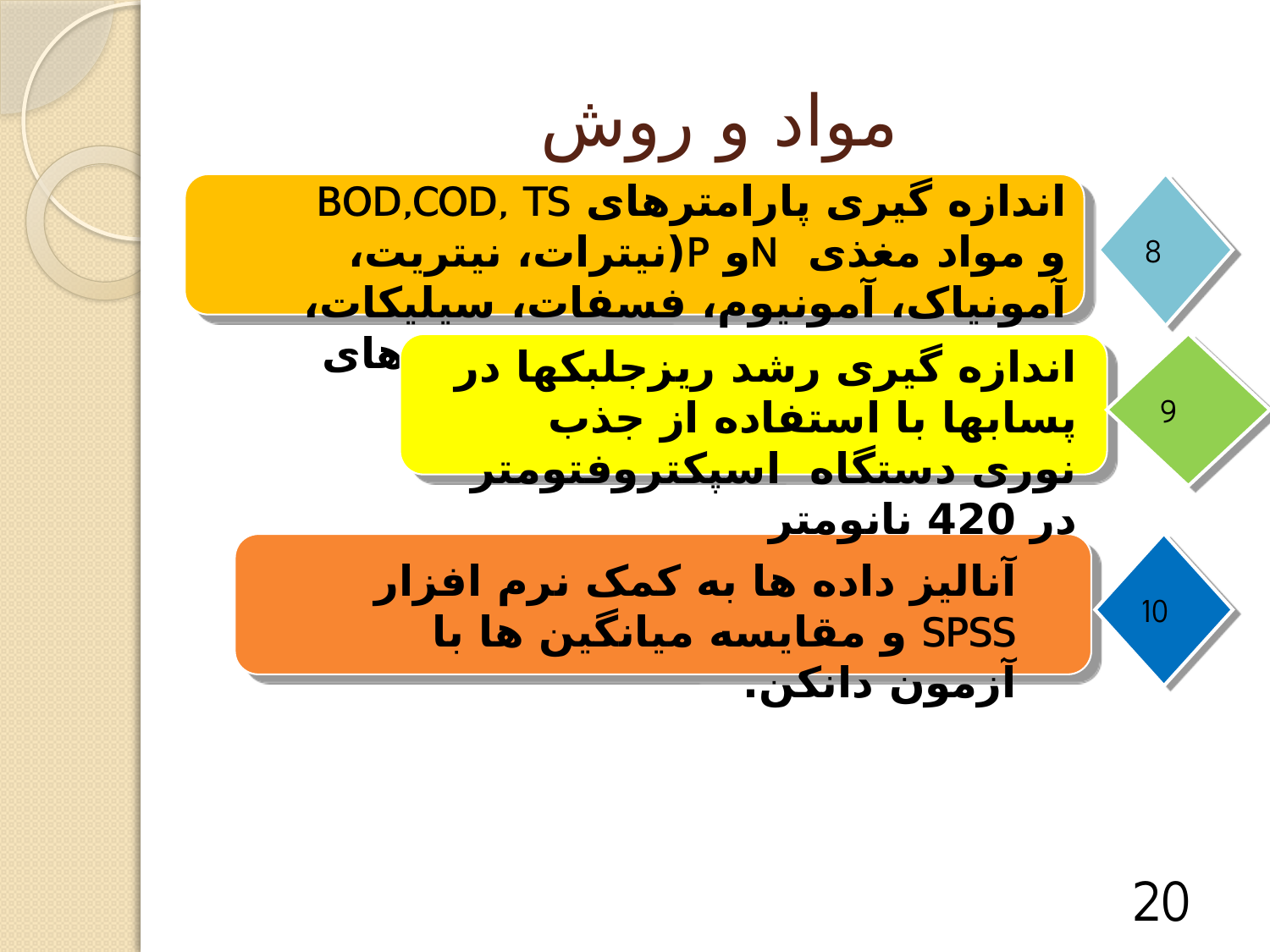

# مواد و روش

8

اندازه گیری پارامترهای BOD,COD, TS و مواد مغذی  Nو P(نیترات، نیتریت، آمونیاک، آمونیوم، فسفات، سیلیکات، پروتئین و میزان چربی) در تیمارهای مختلف.

9

اندازه گیری رشد ریزجلبکها در پسابها با استفاده از جذب نوری دستگاه  اسپکتروفتومتر در 420 نانومتر

10

آنالیز داده ها به کمک نرم افزار SPSS و مقایسه میانگین ها با آزمون دانکن.
20